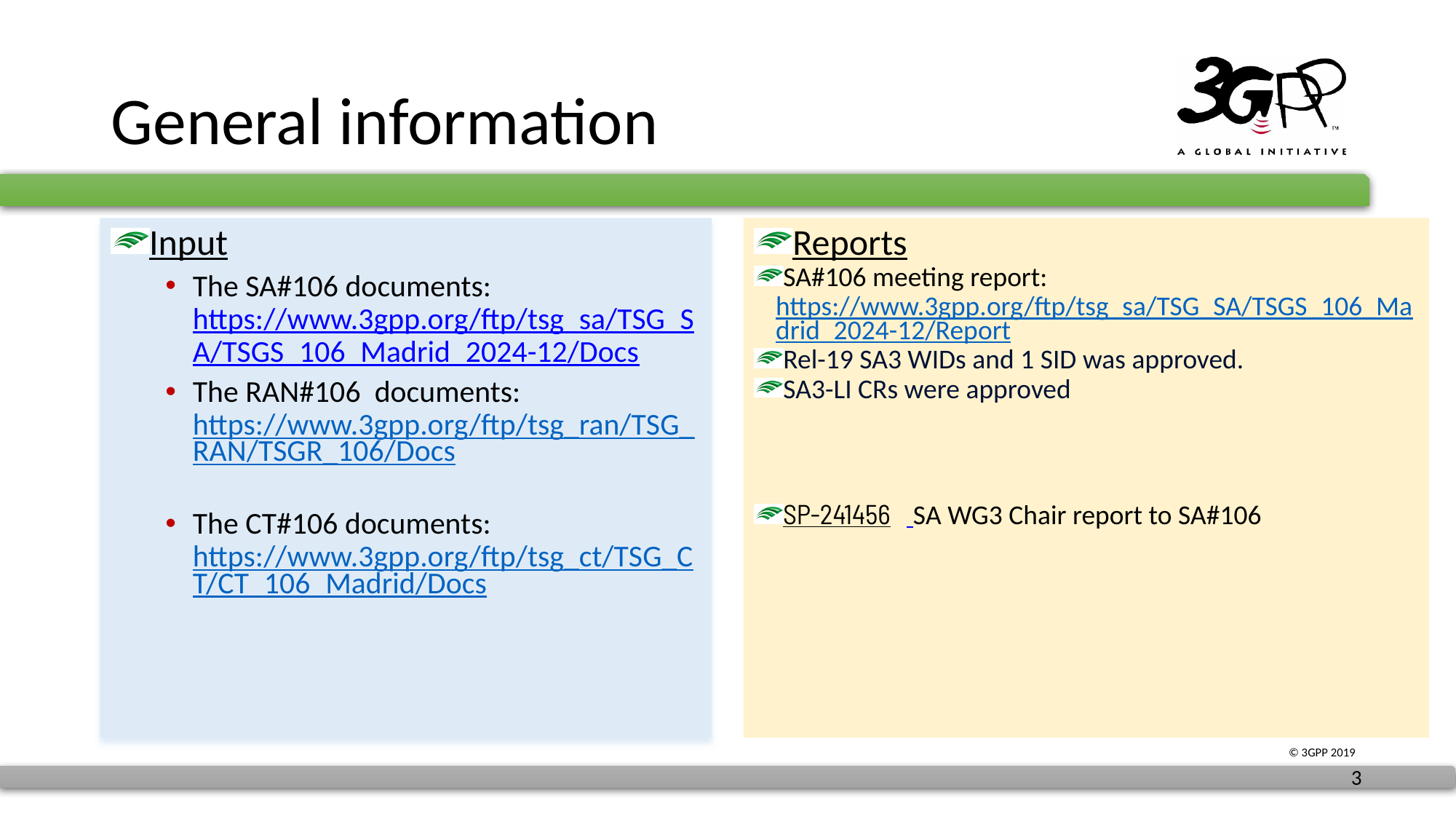

# General information
Input
The SA#106 documents: https://www.3gpp.org/ftp/tsg_sa/TSG_SA/TSGS_106_Madrid_2024-12/Docs
The RAN#106  documents: https://www.3gpp.org/ftp/tsg_ran/TSG_RAN/TSGR_106/Docs
The CT#106 documents: https://www.3gpp.org/ftp/tsg_ct/TSG_CT/CT_106_Madrid/Docs
Reports
SA#106 meeting report: https://www.3gpp.org/ftp/tsg_sa/TSG_SA/TSGS_106_Madrid_2024-12/Report
Rel-19 SA3 WIDs and 1 SID was approved.
SA3-LI CRs were approved

SP-241456    SA WG3 Chair report to SA#106